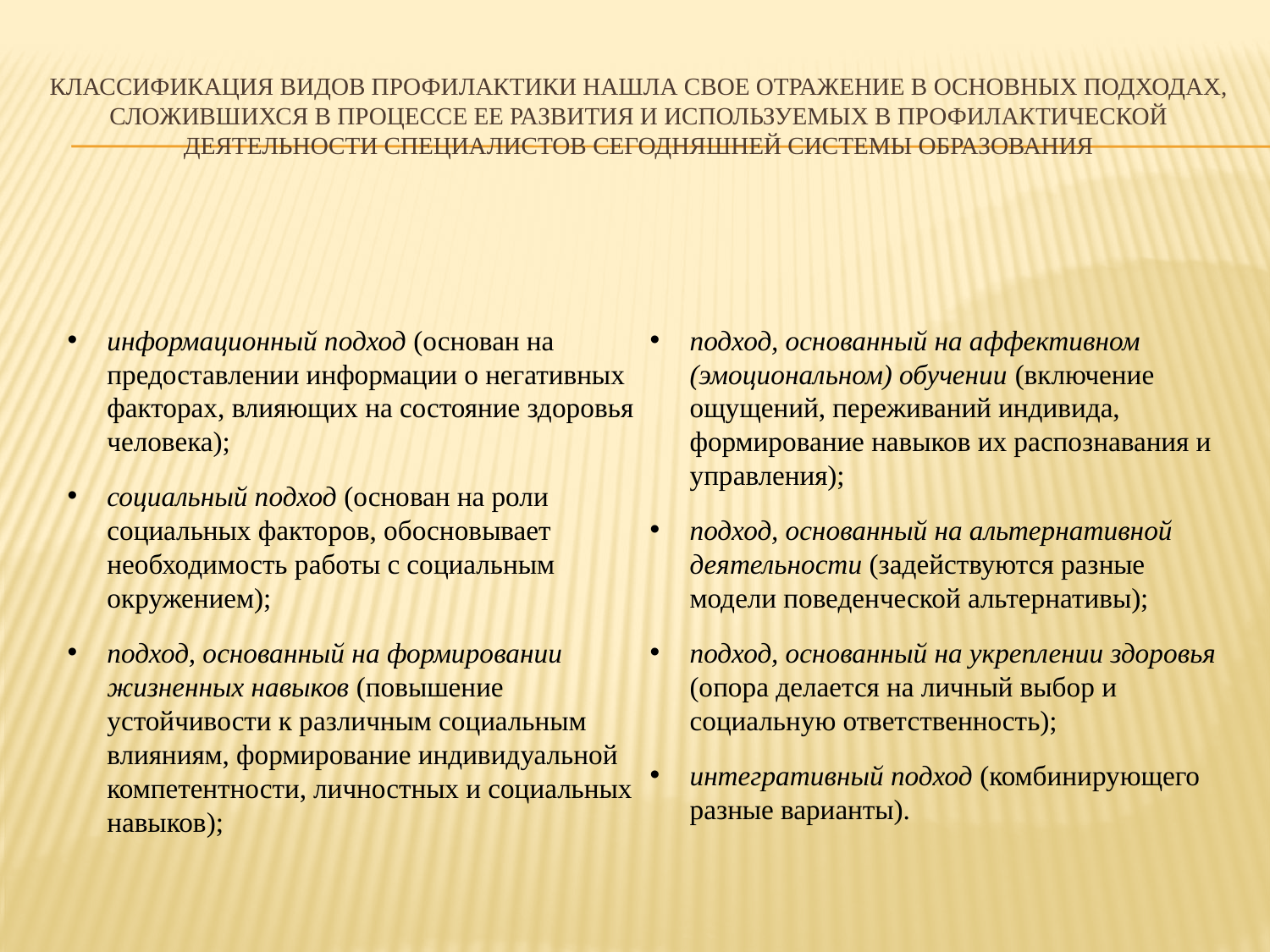

# Классификация видов профилактики нашла свое отражение в основных подходах, сложившихся в процессе ее развития и используемых в профилактической деятельности специалистов сегодняшней системы образования
информационный подход (основан на предоставлении информации о негативных факторах, влияющих на состояние здоровья человека);
социальный подход (основан на роли социальных факторов, обосновывает необходимость работы с социальным окружением);
подход, основанный на формировании жизненных навыков (повышение устойчивости к различным социальным влияниям, формирование индивидуальной компетентности, личностных и социальных навыков);

подход, основанный на аффективном (эмоциональном) обучении (включение ощущений, переживаний индивида, формирование навыков их распознавания и управления);
подход, основанный на альтернативной деятельности (задействуются разные модели поведенческой альтернативы);
подход, основанный на укреплении здоровья (опора делается на личный выбор и социальную ответ­ственность);
интегративный подход (комбинирующего разные варианты).